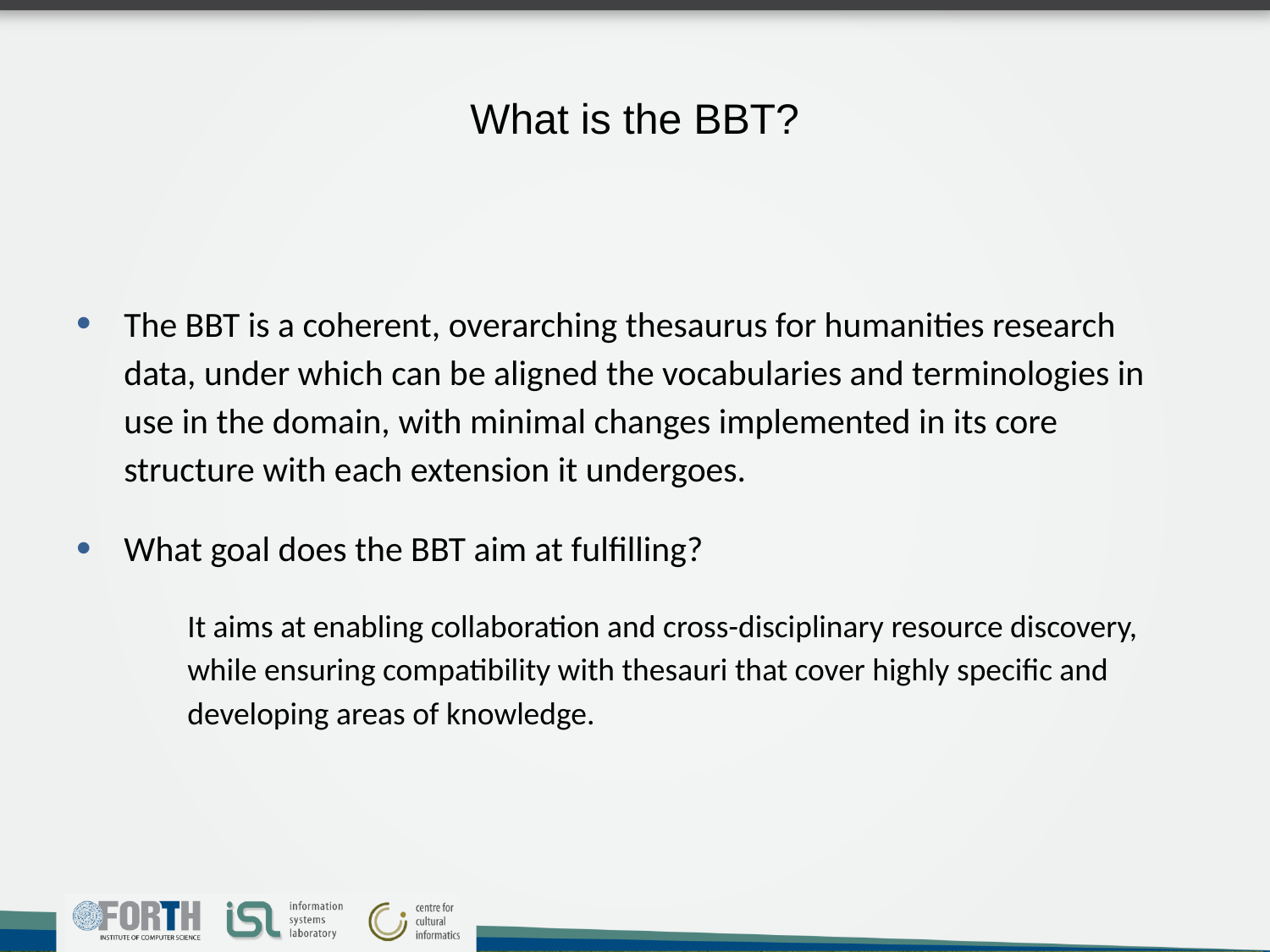

# What is the BBT?
The BBT is a coherent, overarching thesaurus for humanities research data, under which can be aligned the vocabularies and terminologies in use in the domain, with minimal changes implemented in its core structure with each extension it undergoes.
What goal does the BBT aim at fulfilling?
It aims at enabling collaboration and cross-disciplinary resource discovery, while ensuring compatibility with thesauri that cover highly specific and developing areas of knowledge.